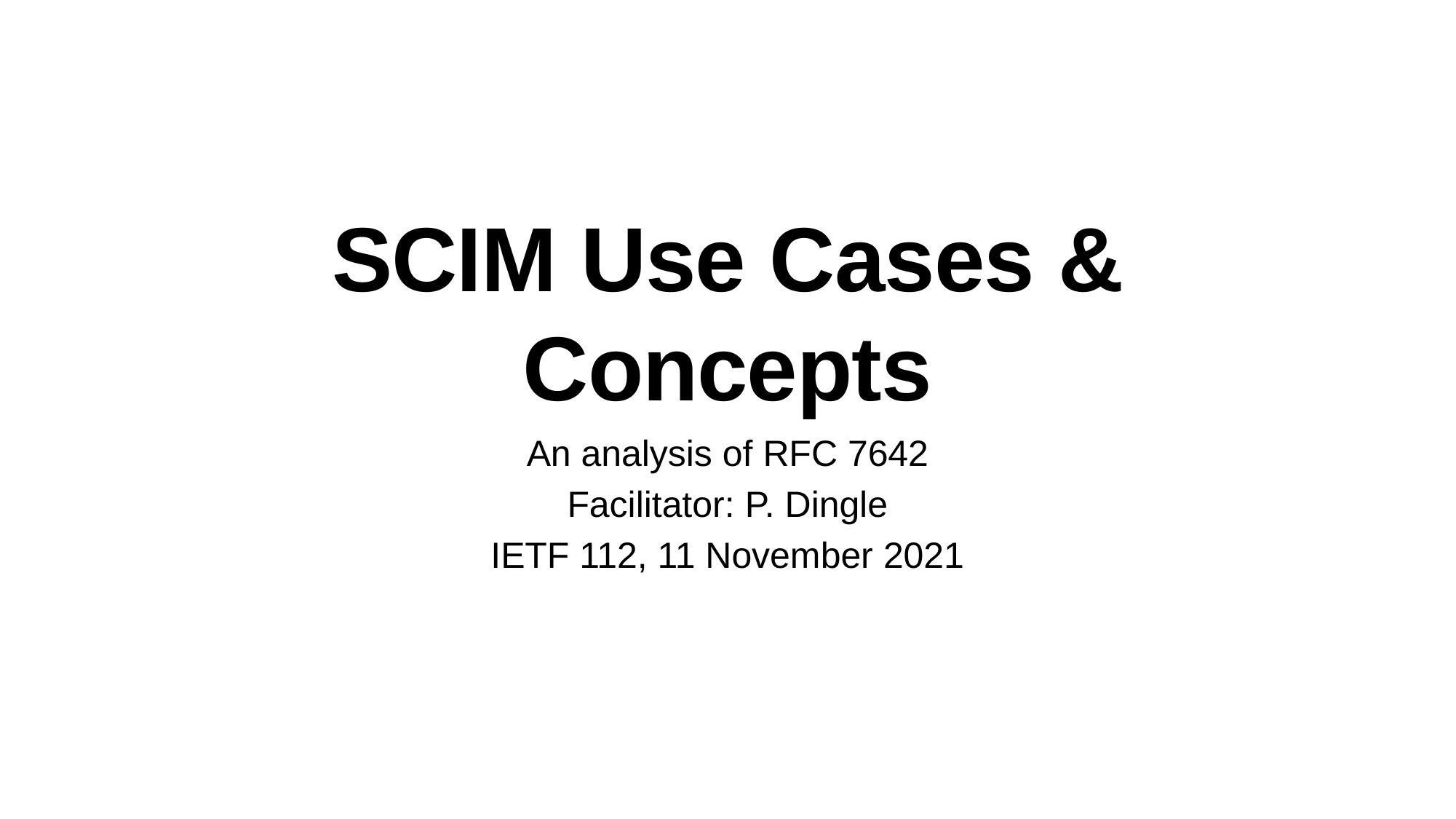

# SCIM Use Cases & Concepts
An analysis of RFC 7642
Facilitator: P. Dingle
IETF 112, 11 November 2021